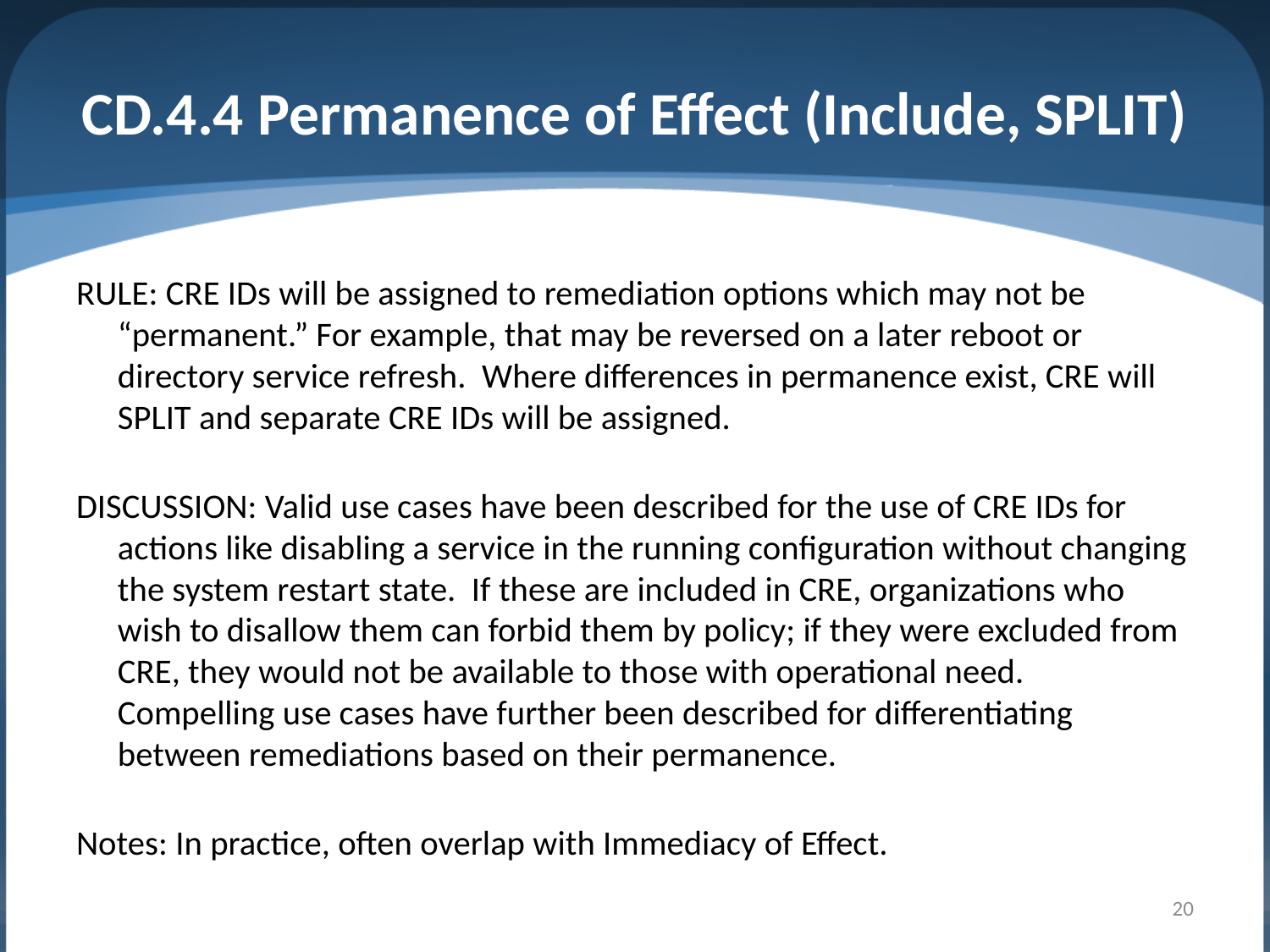

# CD.4.4 Permanence of Effect (Include, SPLIT)
RULE: CRE IDs will be assigned to remediation options which may not be “permanent.” For example, that may be reversed on a later reboot or directory service refresh.  Where differences in permanence exist, CRE will SPLIT and separate CRE IDs will be assigned.

DISCUSSION: Valid use cases have been described for the use of CRE IDs for actions like disabling a service in the running configuration without changing the system restart state.  If these are included in CRE, organizations who wish to disallow them can forbid them by policy; if they were excluded from CRE, they would not be available to those with operational need.  Compelling use cases have further been described for differentiating between remediations based on their permanence.

Notes: In practice, often overlap with Immediacy of Effect.
20